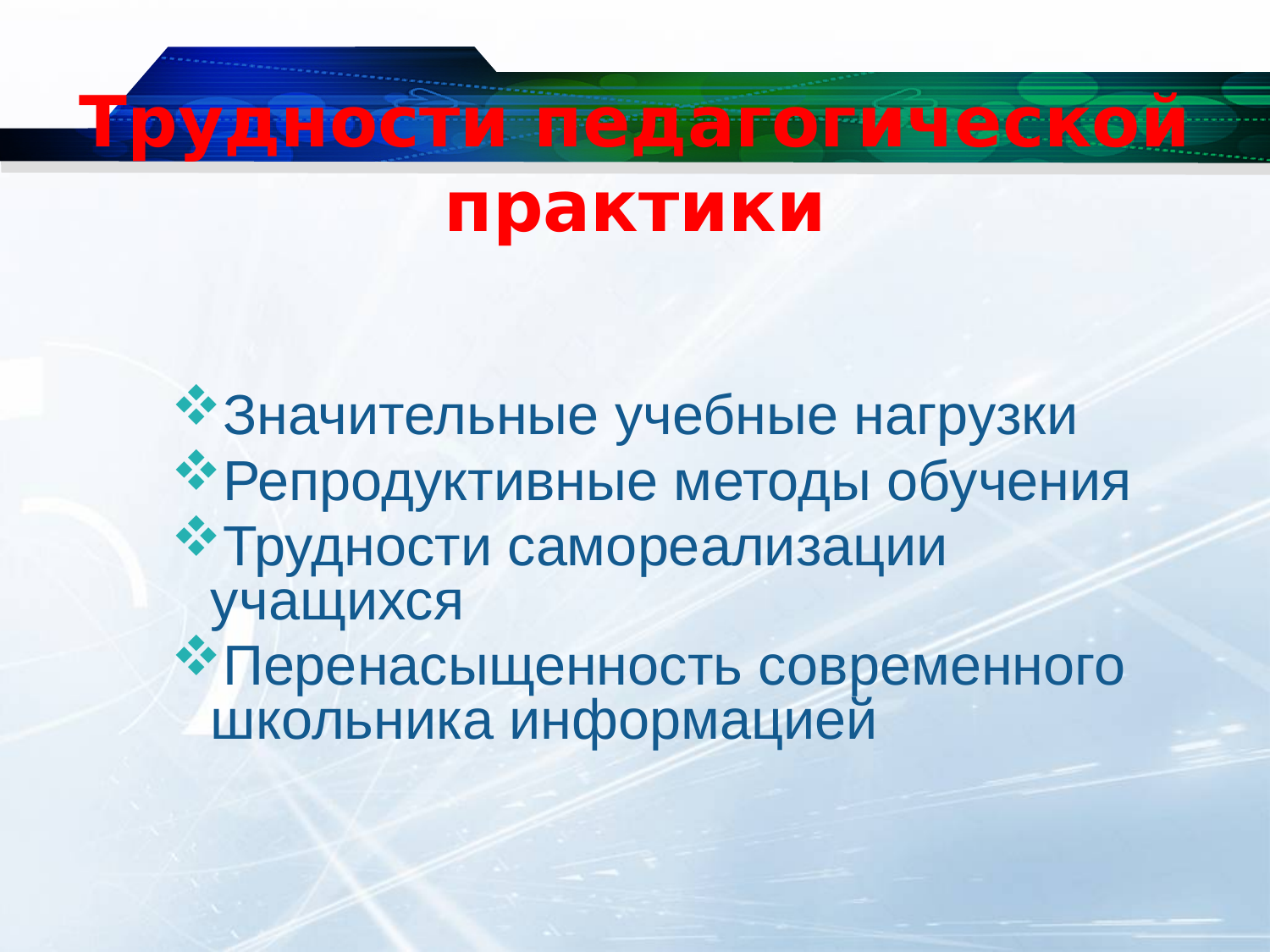

# Трудности педагогической практики

Значительные учебные нагрузки
Репродуктивные методы обучения
Трудности самореализации учащихся
Перенасыщенность современного школьника информацией